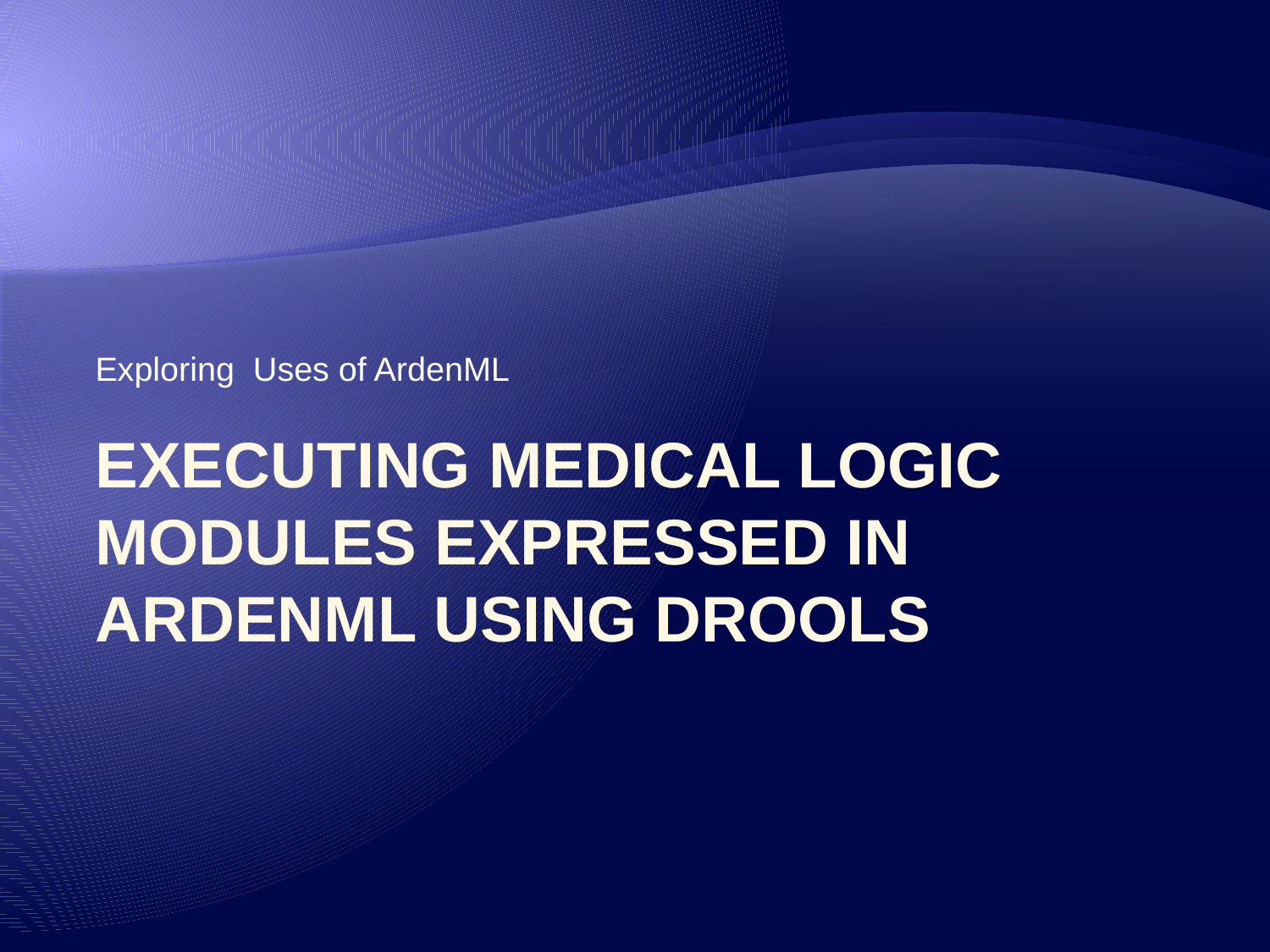

Exploring  Uses of ArdenML
# Executing Medical Logic Modules Expressed in ArdenML using Drools